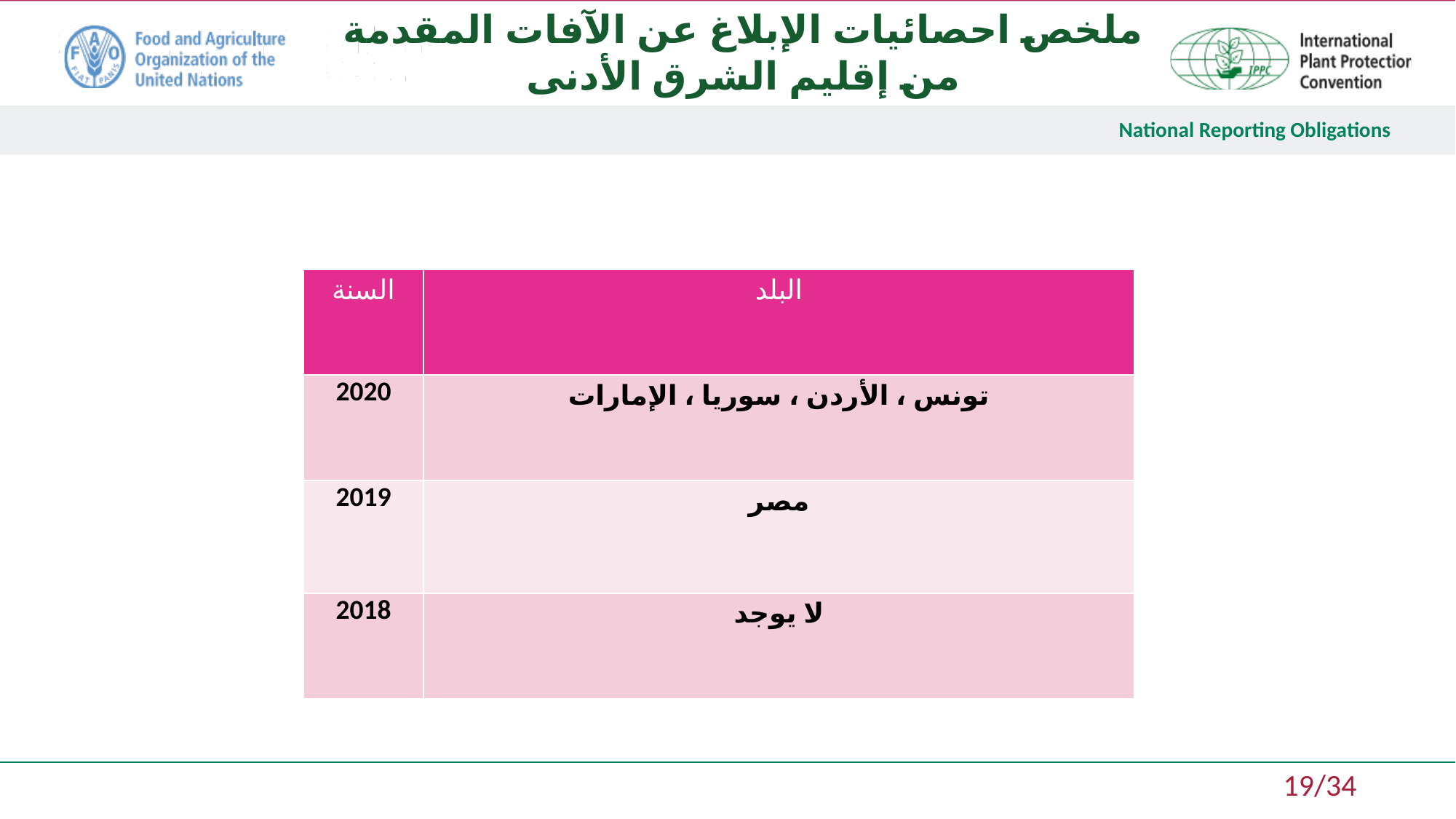

ملخص احصائيات الإبلاغ عن الآفات المقدمة من إقليم الشرق الأدنى
| السنة | البلد |
| --- | --- |
| 2020 | تونس ، الأردن ، سوريا ، الإمارات |
| 2019 | مصر |
| 2018 | لا يوجد |